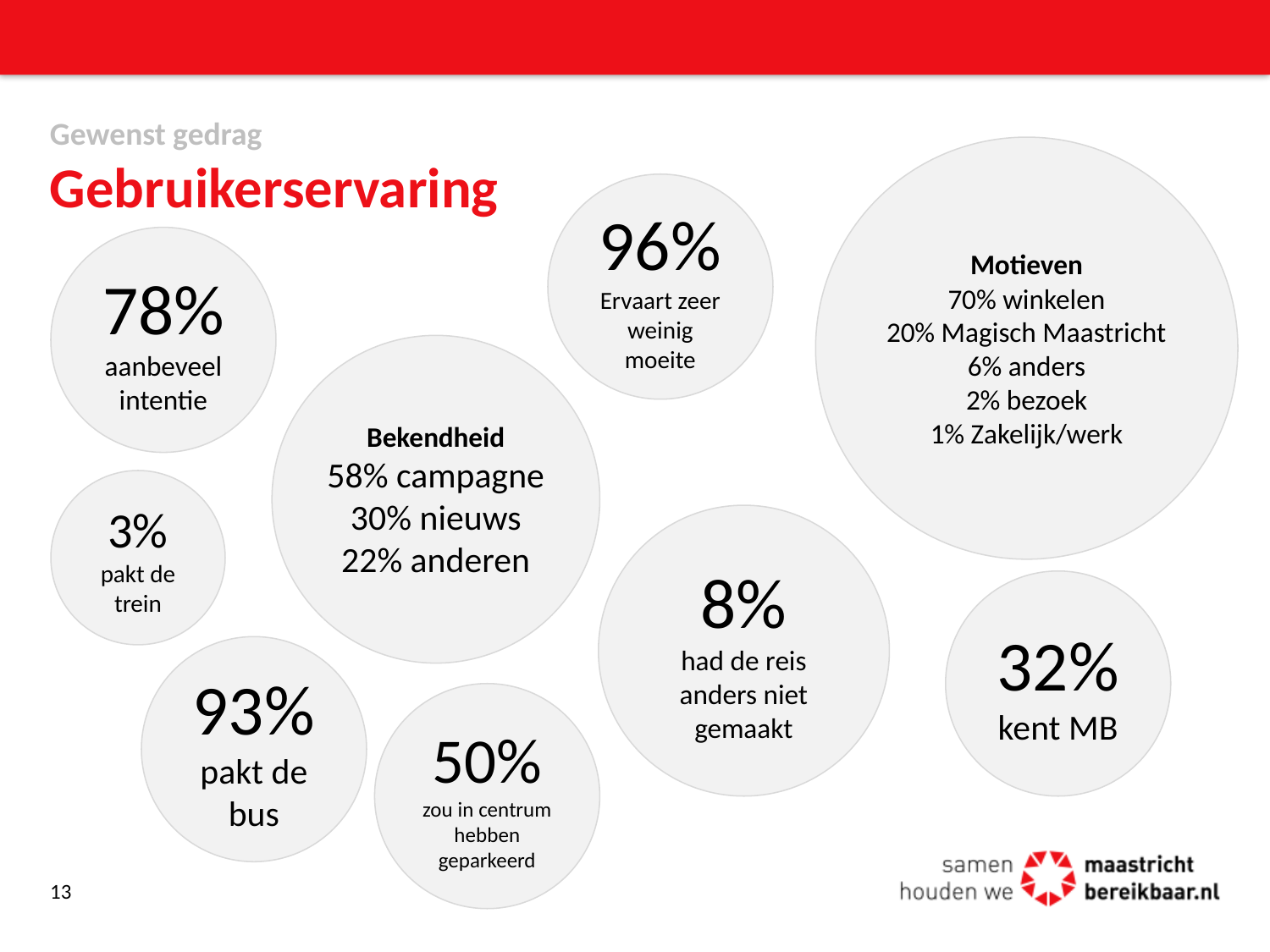

# Gewenst gedrag Gebruikerservaring
Motieven
70% winkelen
20% Magisch Maastricht
6% anders
2% bezoek
1% Zakelijk/werk
96%
Ervaart zeer weinig moeite
78%
aanbeveel
intentie
Bekendheid
58% campagne
30% nieuws
22% anderen
3%
pakt de trein
8%
had de reis anders niet gemaakt
32%
kent MB
93%
pakt de bus
50%
zou in centrum hebben geparkeerd
13